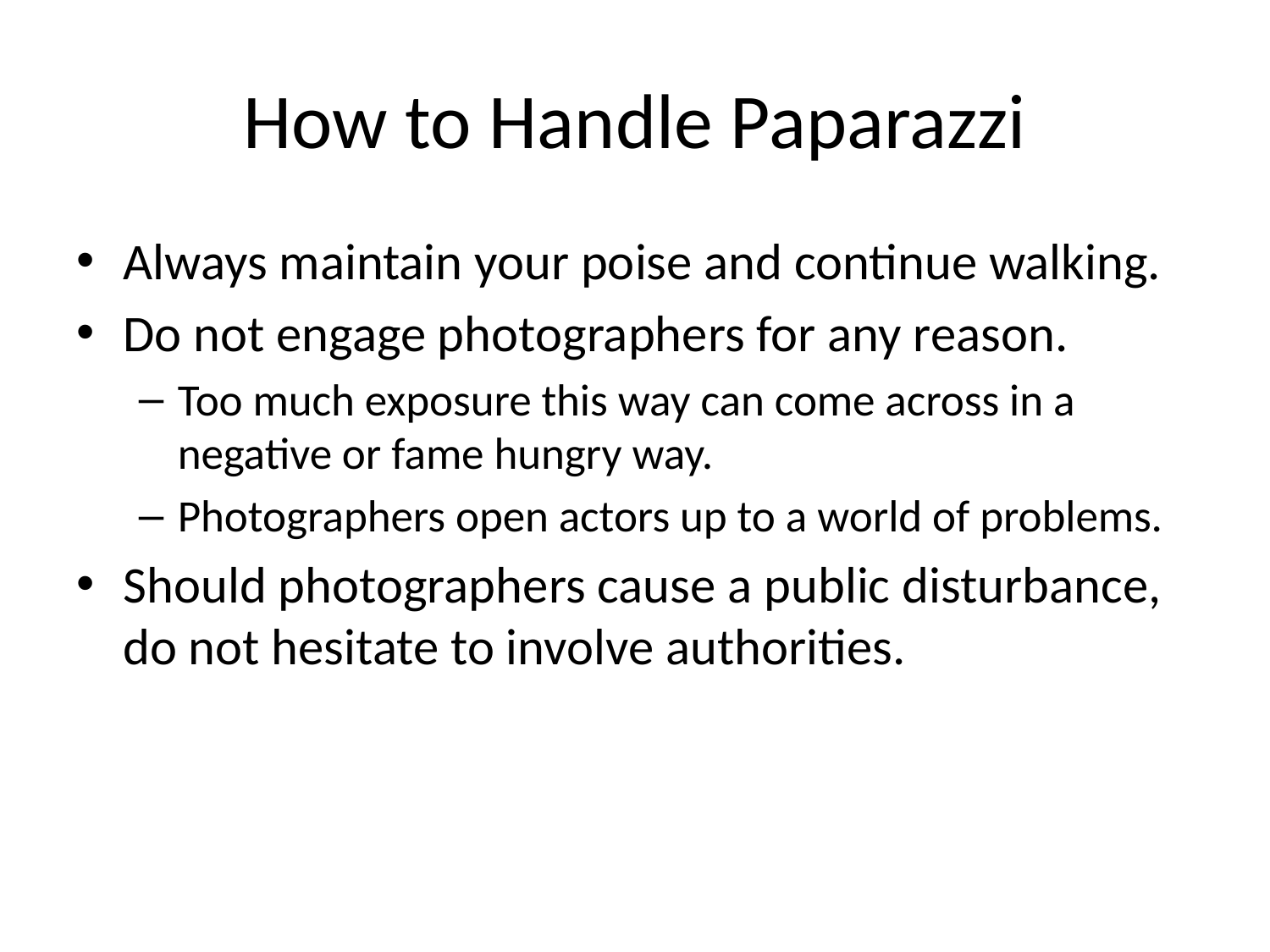

# How to Handle Paparazzi
Always maintain your poise and continue walking.
Do not engage photographers for any reason.
Too much exposure this way can come across in a negative or fame hungry way.
Photographers open actors up to a world of problems.
Should photographers cause a public disturbance, do not hesitate to involve authorities.